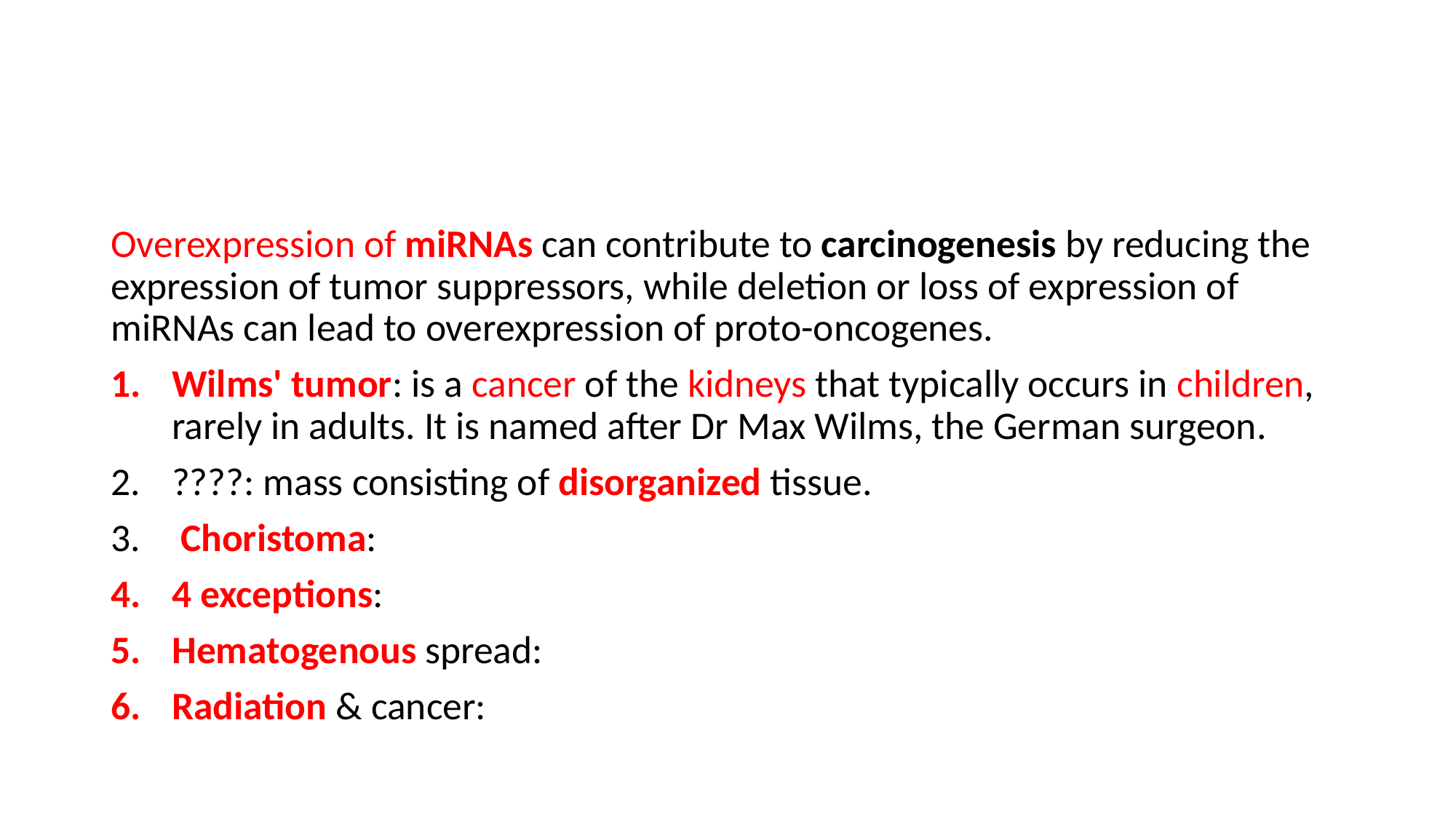

#
Overexpression of miRNAs can contribute to carcinogenesis by reducing the expression of tumor suppressors, while deletion or loss of expression of miRNAs can lead to overexpression of proto-oncogenes.
Wilms' tumor: is a cancer of the kidneys that typically occurs in children, rarely in adults. It is named after Dr Max Wilms, the German surgeon.
????: mass consisting of disorganized tissue.
 Choristoma:
4 exceptions:
Hematogenous spread:
Radiation & cancer: